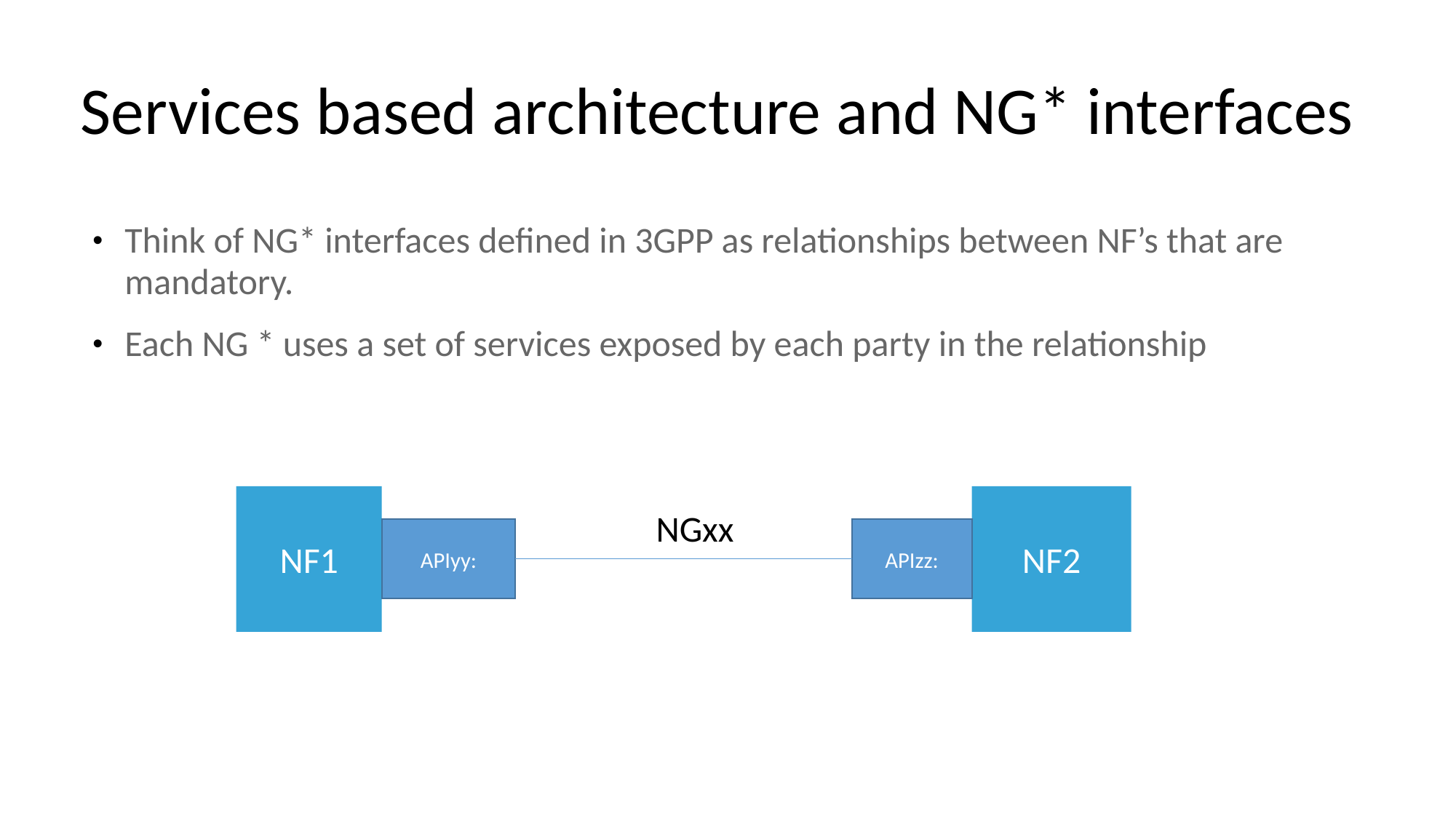

# Services based architecture and NG* interfaces
Think of NG* interfaces defined in 3GPP as relationships between NF’s that are mandatory.
Each NG * uses a set of services exposed by each party in the relationship
NF1
NF2
NGxx
APIyy:
APIzz: